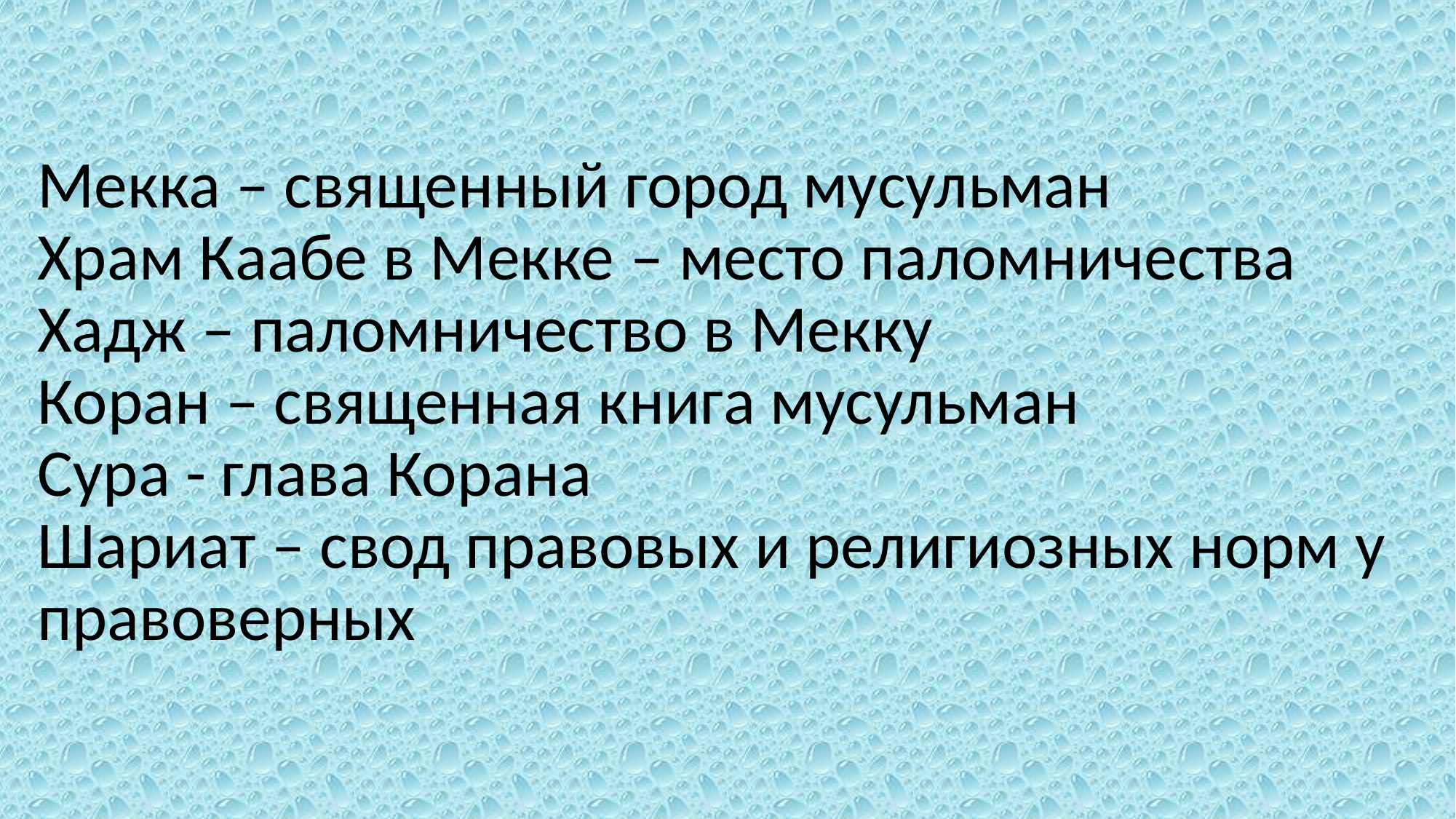

# Мекка – священный город мусульман Храм Каабе в Мекке – место паломничества Хадж – паломничество в Мекку Коран – священная книга мусульман Сура - глава Корана Шариат – свод правовых и религиозных норм у правоверных